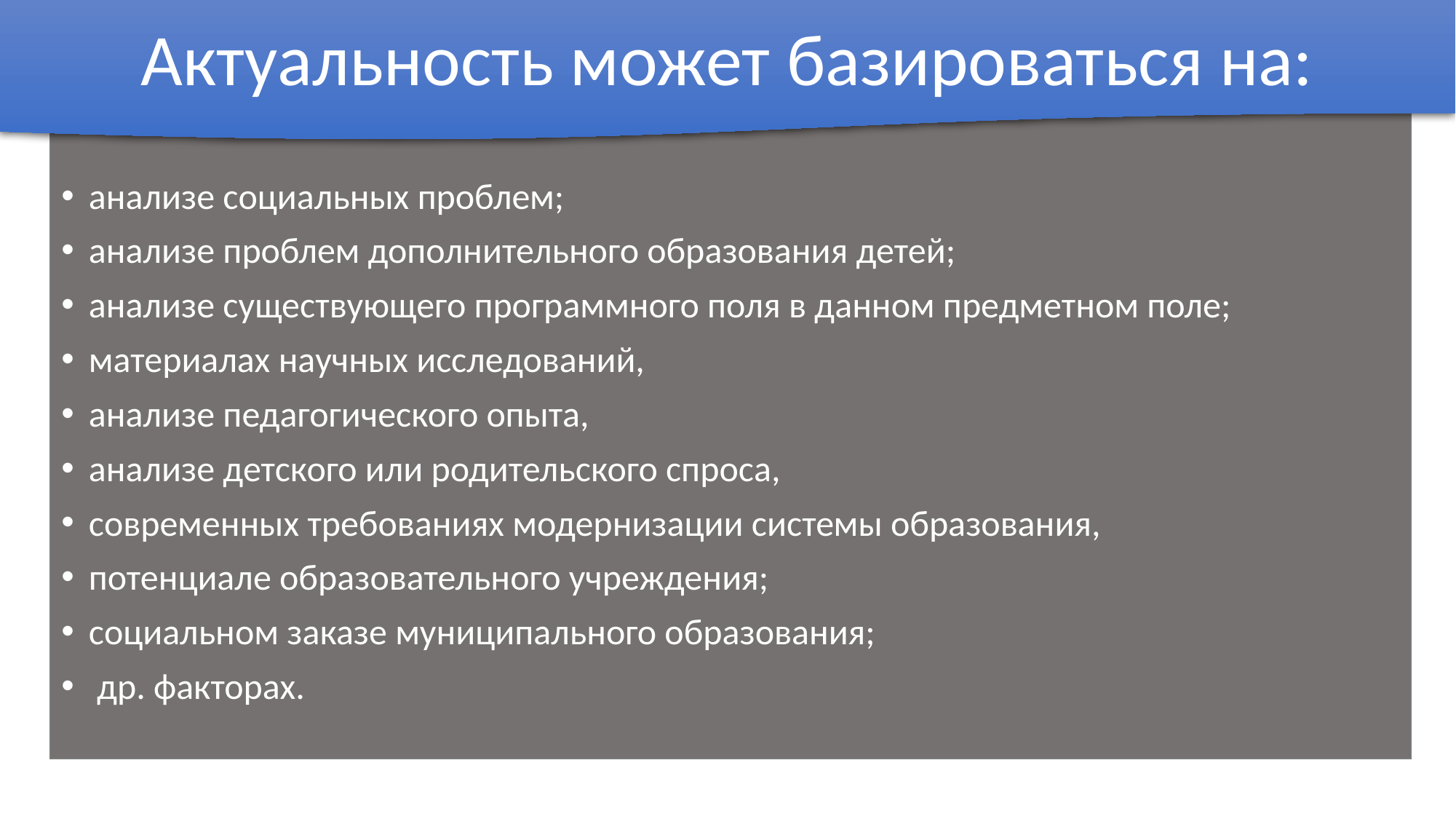

Актуальность может базироваться на:

анализе социальных проблем;
анализе проблем дополнительного образования детей;
анализе существующего программного поля в данном предметном поле;
материалах научных исследований,
анализе педагогического опыта,
анализе детского или родительского спроса,
современных требованиях модернизации системы образования,
потенциале образовательного учреждения;
социальном заказе муниципального образования;
 др. факторах.